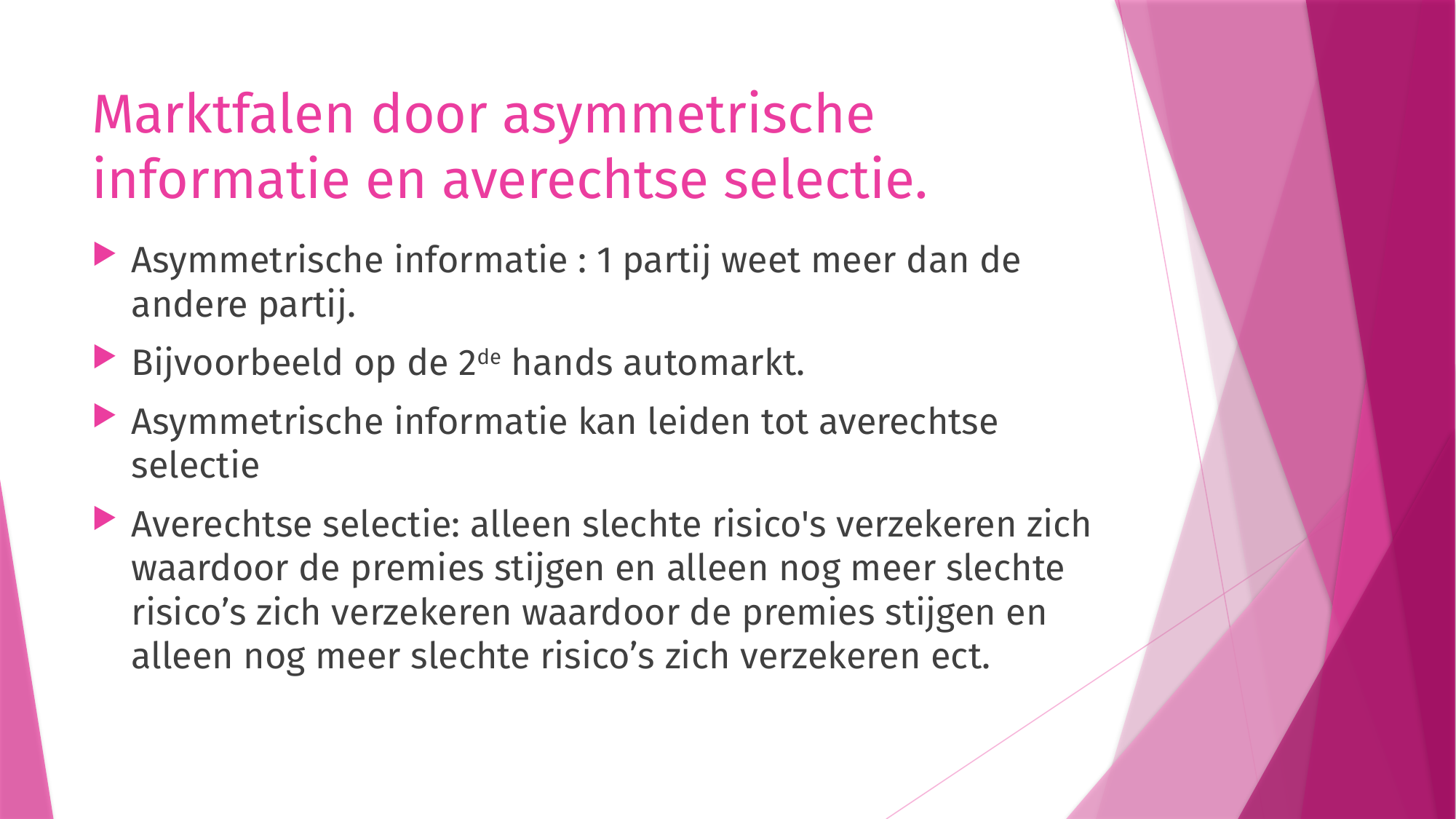

# Marktfalen door asymmetrische informatie en averechtse selectie.
Asymmetrische informatie : 1 partij weet meer dan de andere partij.
Bijvoorbeeld op de 2de hands automarkt.
Asymmetrische informatie kan leiden tot averechtse selectie
Averechtse selectie: alleen slechte risico's verzekeren zich waardoor de premies stijgen en alleen nog meer slechte risico’s zich verzekeren waardoor de premies stijgen en alleen nog meer slechte risico’s zich verzekeren ect.